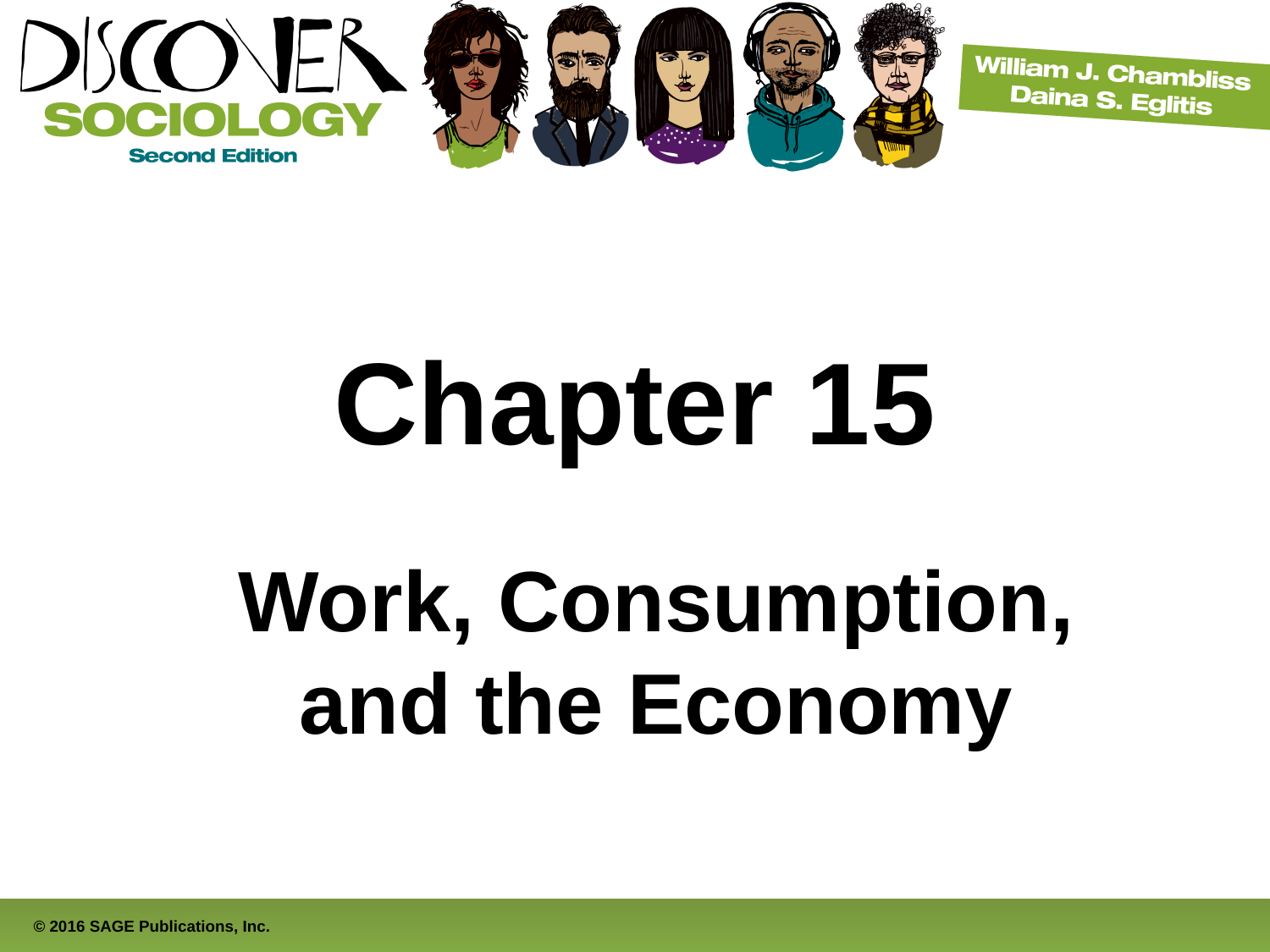

# Chapter 15
Work, Consumption, and the Economy